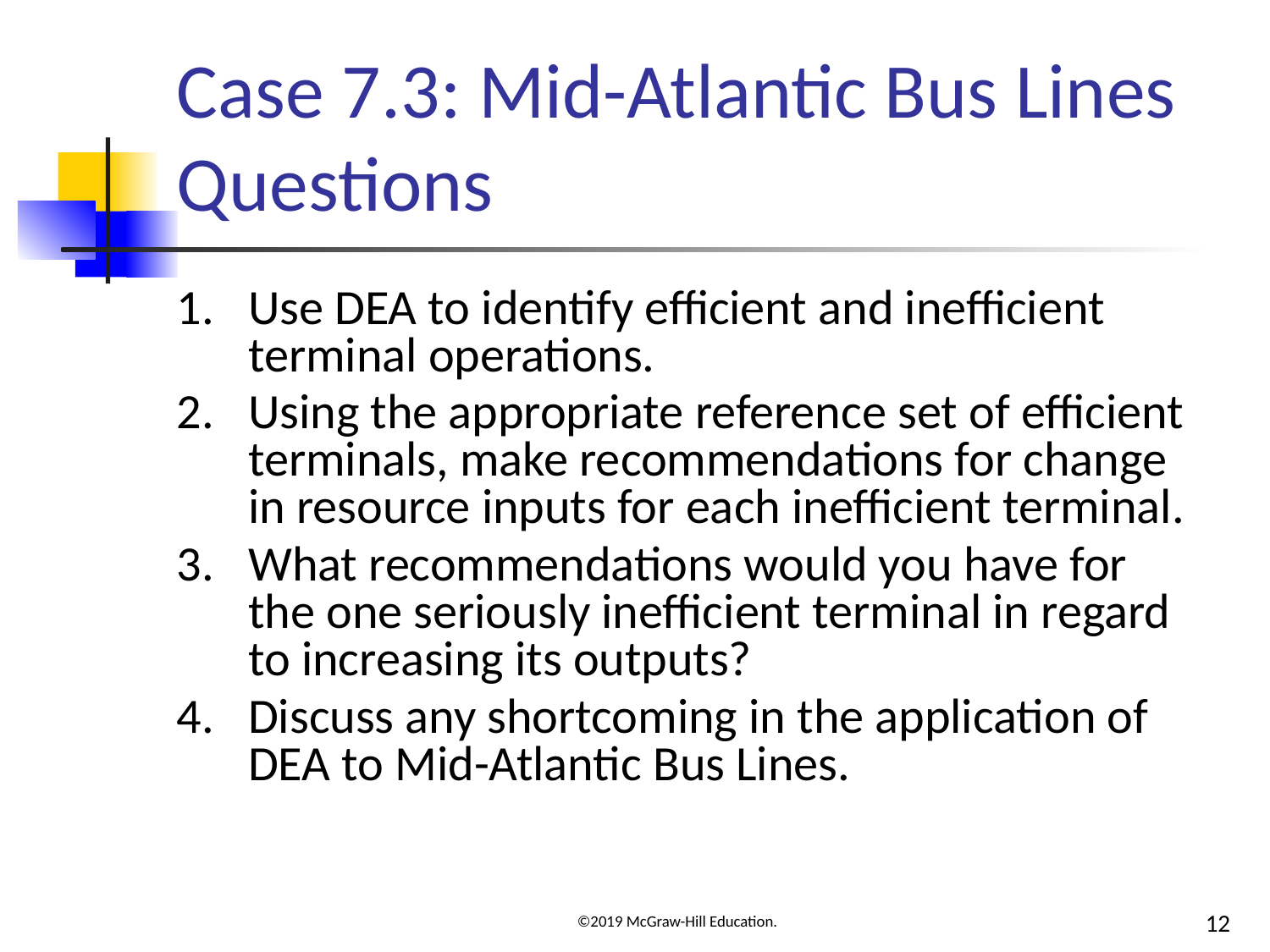

# Case 7.3: Mid-Atlantic Bus Lines Questions
Use DEA to identify efficient and inefficient terminal operations.
Using the appropriate reference set of efficient terminals, make recommendations for change in resource inputs for each inefficient terminal.
What recommendations would you have for the one seriously inefficient terminal in regard to increasing its outputs?
Discuss any shortcoming in the application of DEA to Mid-Atlantic Bus Lines.